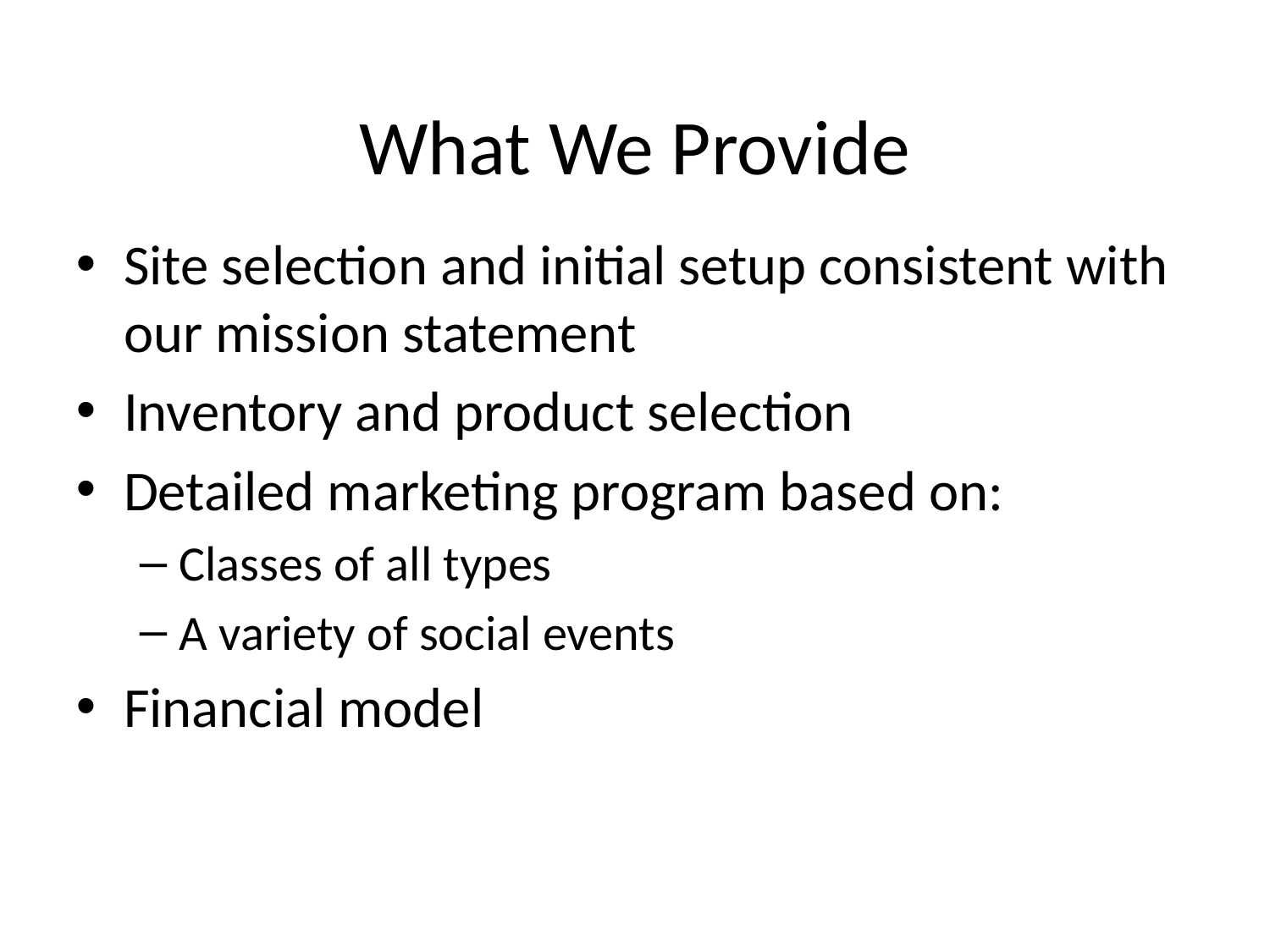

# What We Provide
Site selection and initial setup consistent with our mission statement
Inventory and product selection
Detailed marketing program based on:
Classes of all types
A variety of social events
Financial model